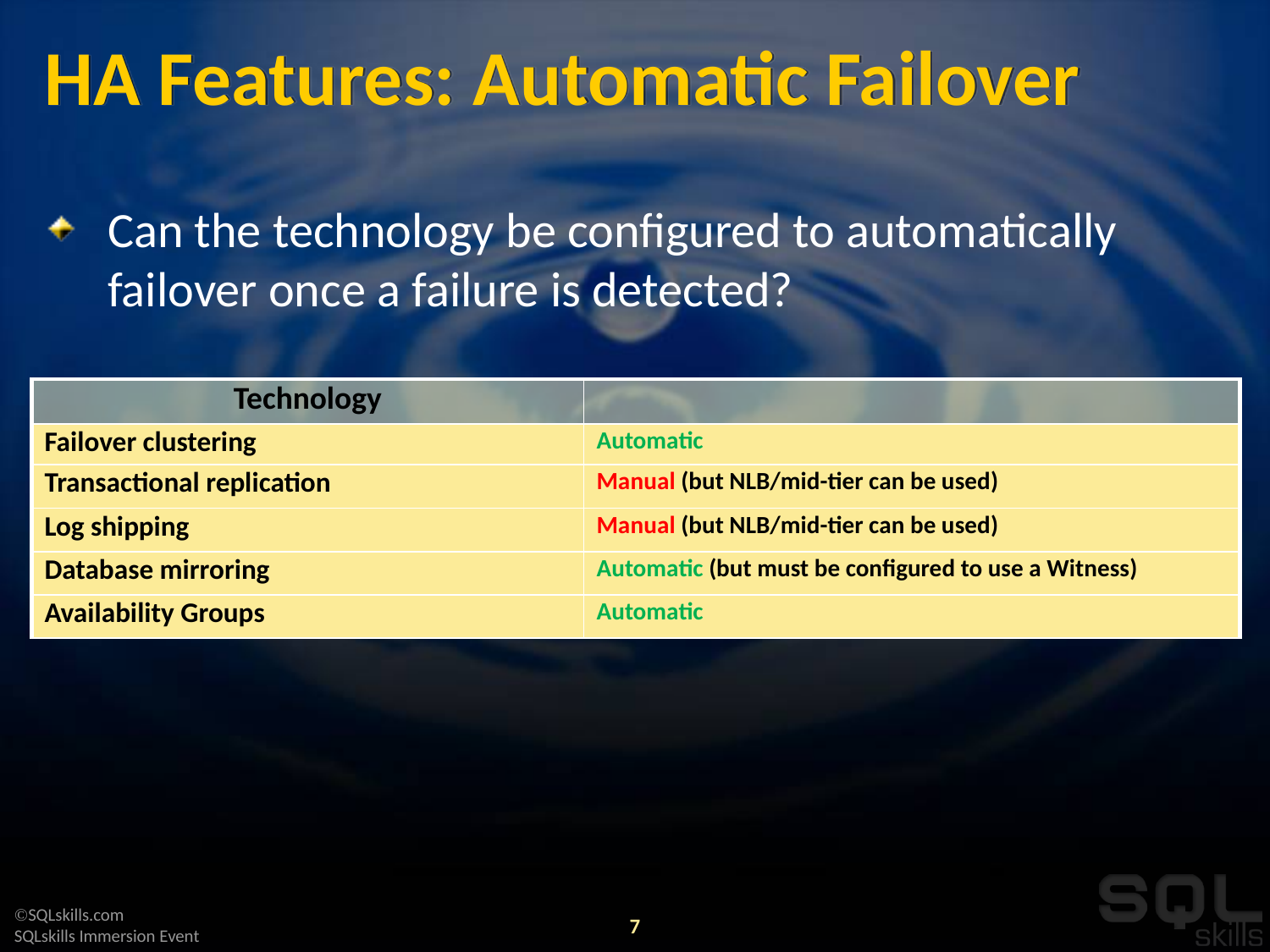

# HA Features: Automatic Failover
Can the technology be configured to automatically failover once a failure is detected?
| Technology |  |
| --- | --- |
| Failover clustering | Automatic |
| Transactional replication | Manual (but NLB/mid-tier can be used) |
| Log shipping | Manual (but NLB/mid-tier can be used) |
| Database mirroring | Automatic (but must be configured to use a Witness) |
| Availability Groups | Automatic |
7